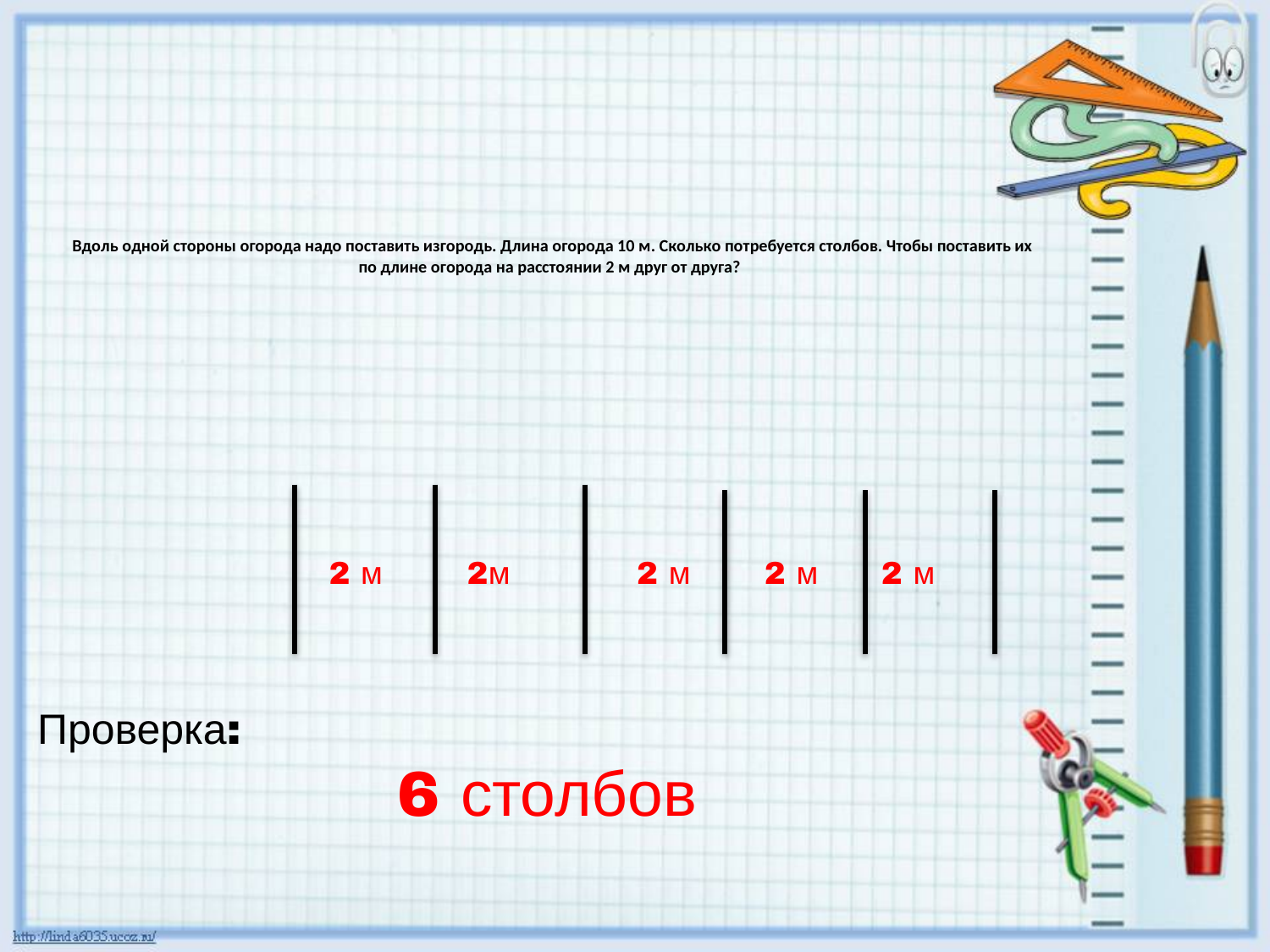

# Вдоль одной стороны огорода надо поставить изгородь. Длина огорода 10 м. Сколько потребуется столбов. Чтобы поставить их по длине огорода на расстоянии 2 м друг от друга?
   2 м        2м            2 м       2 м      2 м
Проверка:
                 6 столбов